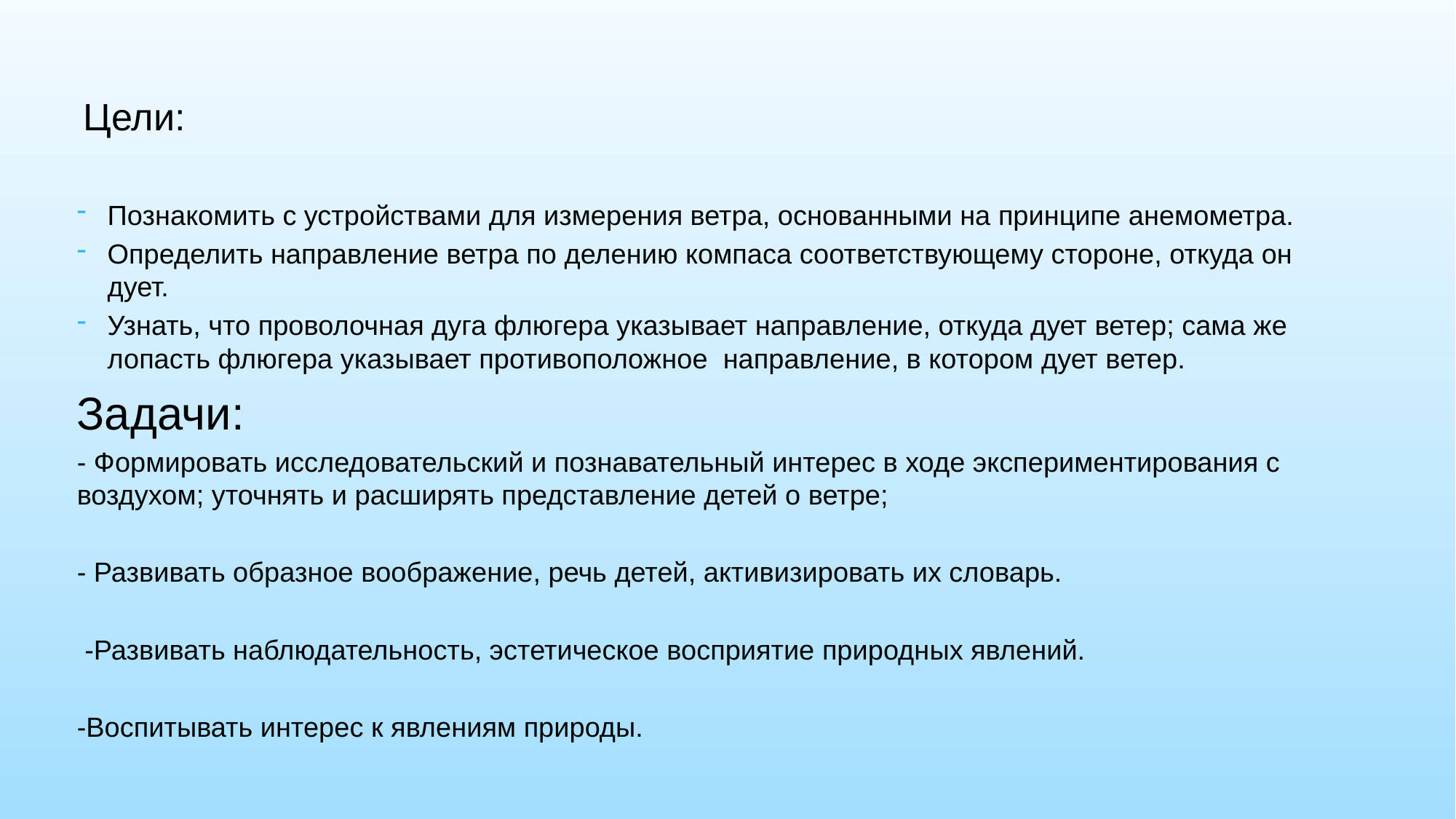

# Цели:
Познакомить с устройствами для измерения ветра, основанными на принципе анемометра.
Определить направление ветра по делению компаса соответствующему стороне, откуда он дует.
Узнать, что проволочная дуга флюгера указывает направление, откуда дует ветер; сама же лопасть флюгера указывает противоположное  направление, в котором дует ветер.
Задачи:
- Формировать исследовательский и познавательный интерес в ходе экспериментирования с воздухом; уточнять и расширять представление детей о ветре;

- Развивать образное воображение, речь детей, активизировать их словарь.

 -Развивать наблюдательность, эстетическое восприятие природных явлений.

-Воспитывать интерес к явлениям природы.